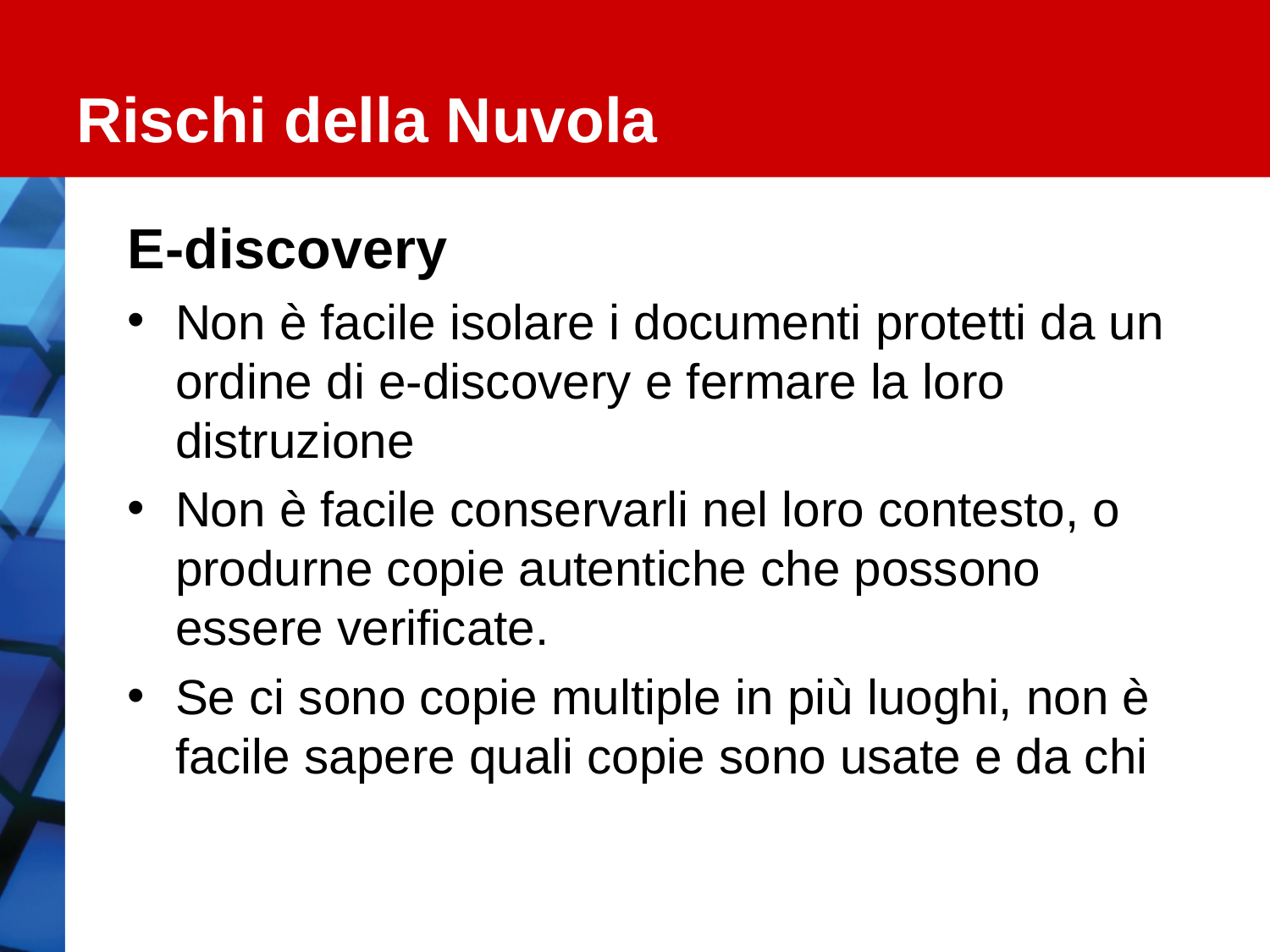

# Rischi della Nuvola
E-discovery
Non è facile isolare i documenti protetti da un ordine di e-discovery e fermare la loro distruzione
Non è facile conservarli nel loro contesto, o produrne copie autentiche che possono essere verificate.
Se ci sono copie multiple in più luoghi, non è facile sapere quali copie sono usate e da chi